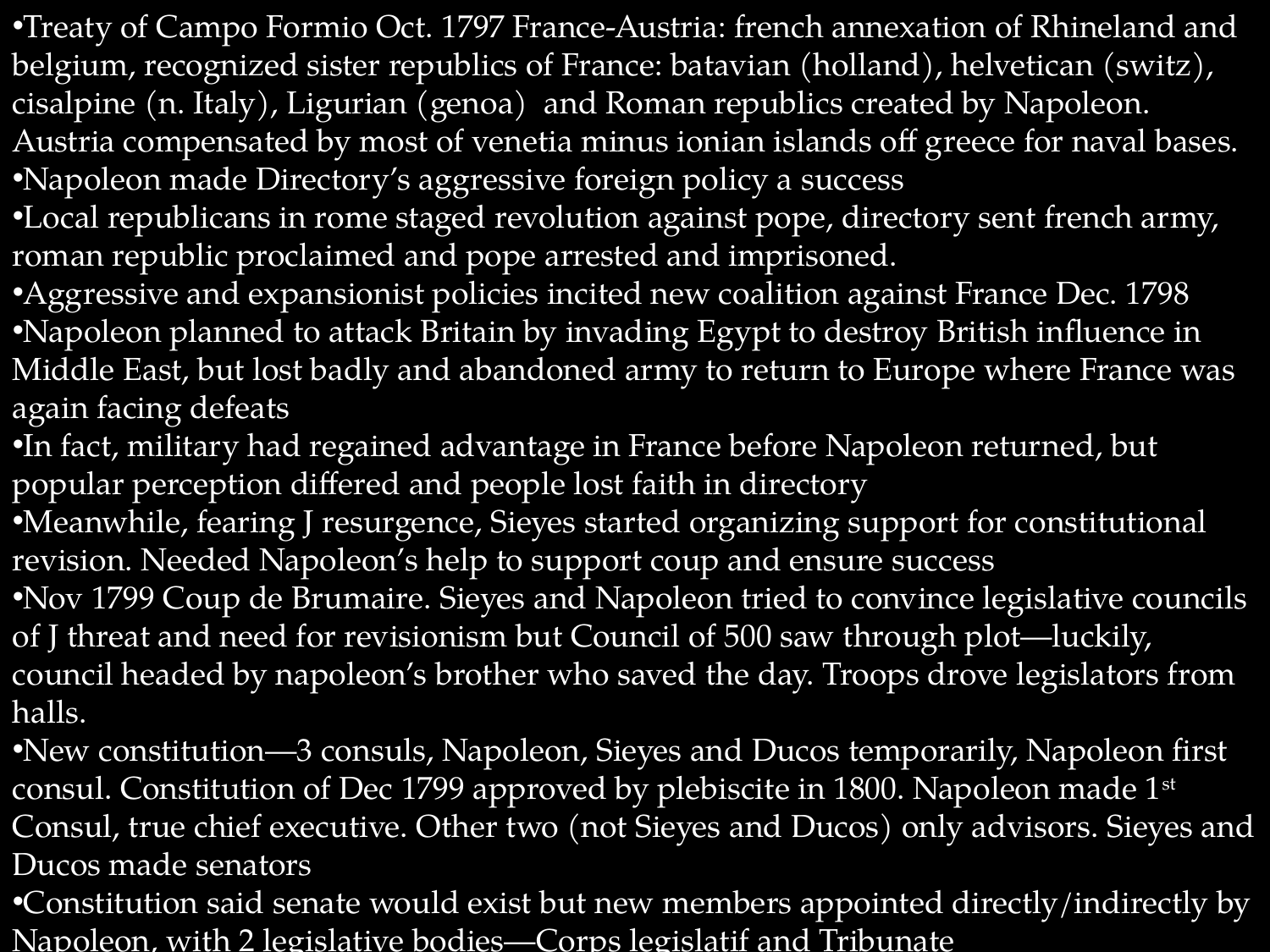

Treaty of Campo Formio Oct. 1797 France-Austria: french annexation of Rhineland and belgium, recognized sister republics of France: batavian (holland), helvetican (switz), cisalpine (n. Italy), Ligurian (genoa)  and Roman republics created by Napoleon. Austria compensated by most of venetia minus ionian islands off greece for naval bases.
Napoleon made Directory’s aggressive foreign policy a success
Local republicans in rome staged revolution against pope, directory sent french army, roman republic proclaimed and pope arrested and imprisoned.
Aggressive and expansionist policies incited new coalition against France Dec. 1798
Napoleon planned to attack Britain by invading Egypt to destroy British influence in Middle East, but lost badly and abandoned army to return to Europe where France was again facing defeats
In fact, military had regained advantage in France before Napoleon returned, but popular perception differed and people lost faith in directory
Meanwhile, fearing J resurgence, Sieyes started organizing support for constitutional revision. Needed Napoleon’s help to support coup and ensure success
Nov 1799 Coup de Brumaire. Sieyes and Napoleon tried to convince legislative councils of J threat and need for revisionism but Council of 500 saw through plot—luckily, council headed by napoleon’s brother who saved the day. Troops drove legislators from halls.
New constitution—3 consuls, Napoleon, Sieyes and Ducos temporarily, Napoleon first consul. Constitution of Dec 1799 approved by plebiscite in 1800. Napoleon made 1st Consul, true chief executive. Other two (not Sieyes and Ducos) only advisors. Sieyes and Ducos made senators
Constitution said senate would exist but new members appointed directly/indirectly by Napoleon, with 2 legislative bodies—Corps legislatif and Tribunate